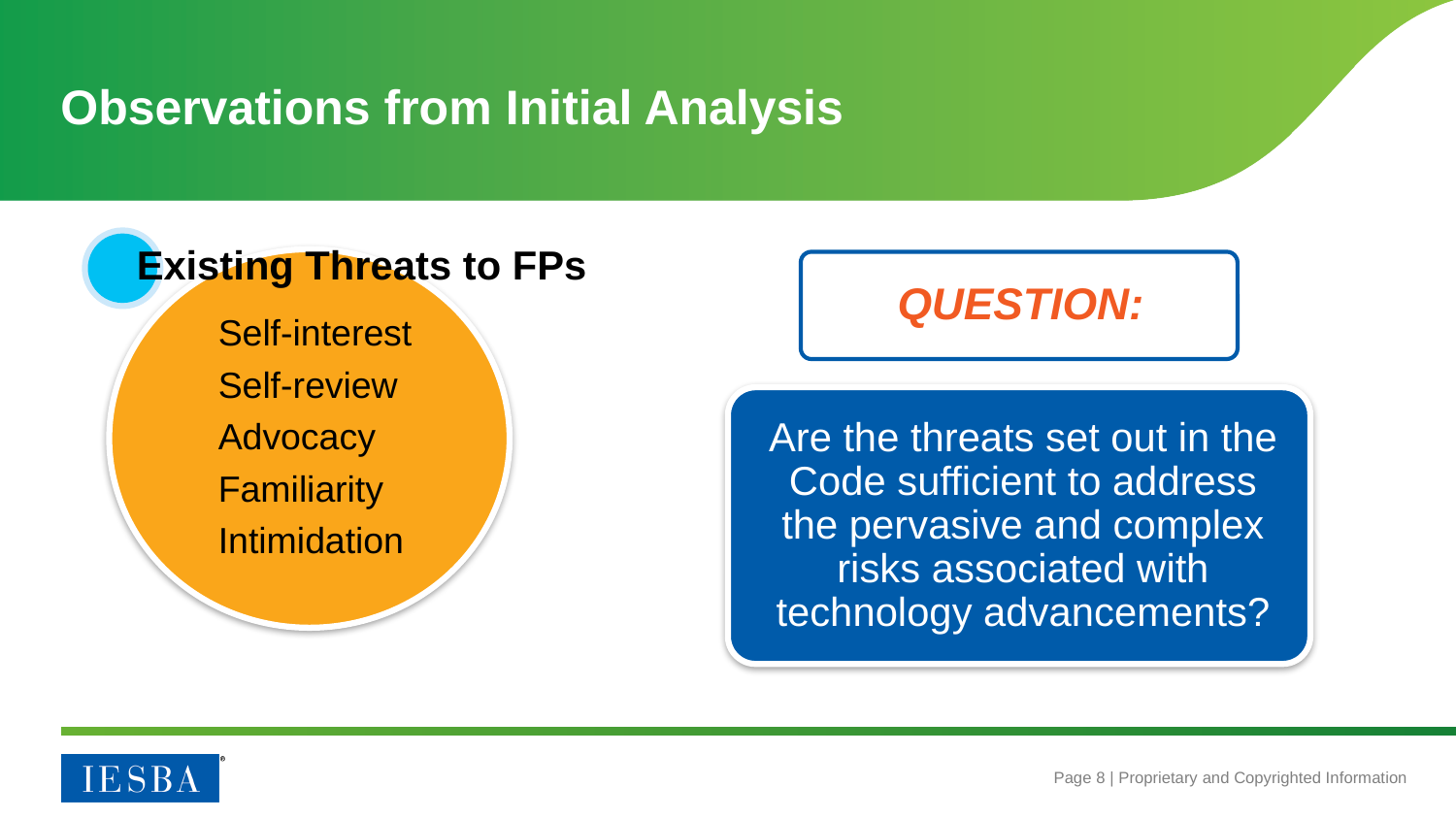

# Observations from Initial Analysis
Self-interest
Self-review
Advocacy
Familiarity
Intimidation
 Existing Threats to FPs

QUESTION:
Are the threats set out in the Code sufficient to address the pervasive and complex risks associated with technology advancements?